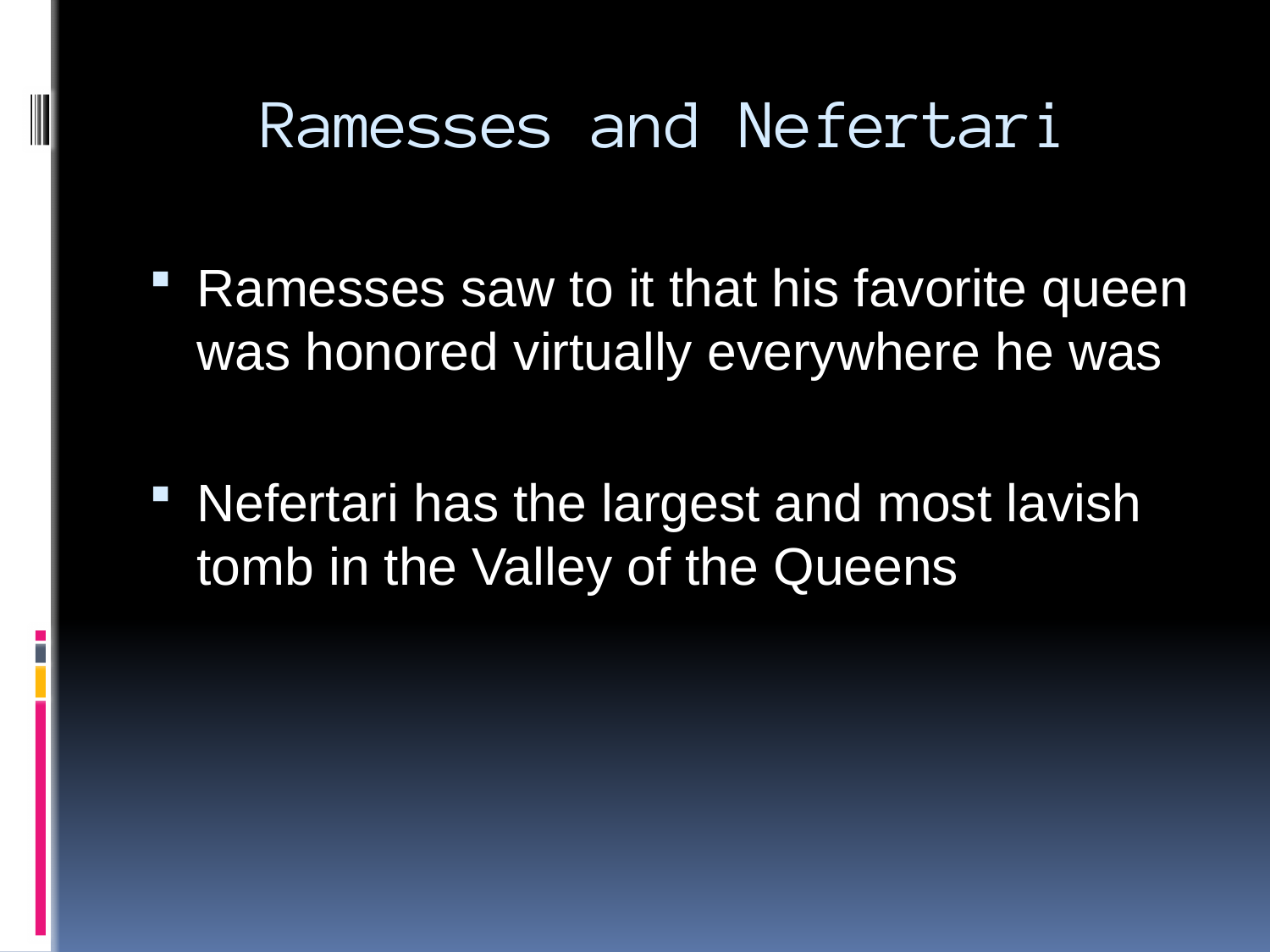

# Ramesses and Nefertari
Ramesses saw to it that his favorite queen was honored virtually everywhere he was

Nefertari has the largest and most lavish tomb in the Valley of the Queens